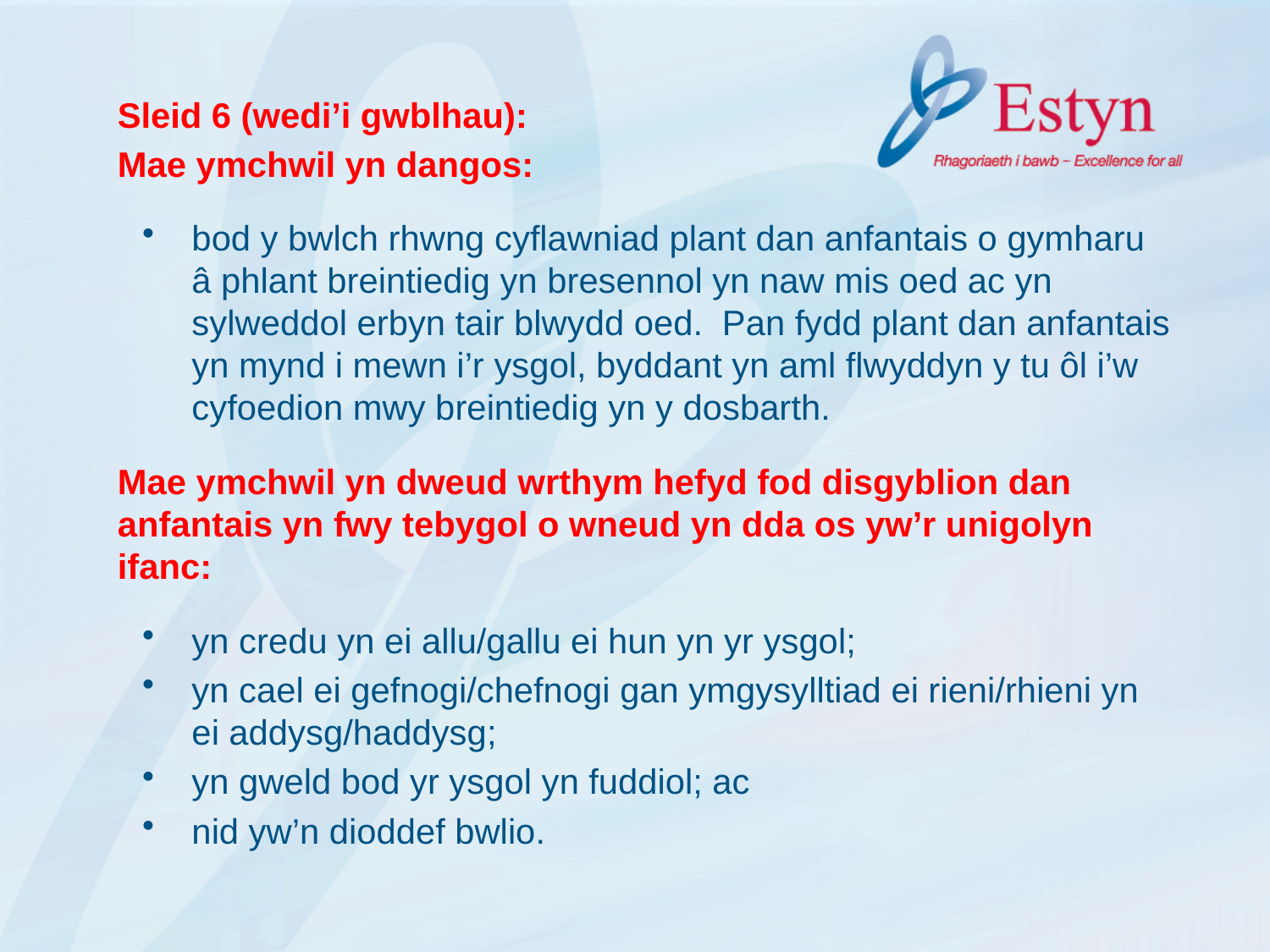

Sleid 6 (wedi’i gwblhau):
Mae ymchwil yn dangos:

bod y bwlch rhwng cyflawniad plant dan anfantais o gymharu â phlant breintiedig yn bresennol yn naw mis oed ac yn sylweddol erbyn tair blwydd oed.  Pan fydd plant dan anfantais yn mynd i mewn i’r ysgol, byddant yn aml flwyddyn y tu ôl i’w cyfoedion mwy breintiedig yn y dosbarth.

Mae ymchwil yn dweud wrthym hefyd fod disgyblion dan anfantais yn fwy tebygol o wneud yn dda os yw’r unigolyn ifanc:

yn credu yn ei allu/gallu ei hun yn yr ysgol;
yn cael ei gefnogi/chefnogi gan ymgysylltiad ei rieni/rhieni yn ei addysg/haddysg;
yn gweld bod yr ysgol yn fuddiol; ac
nid yw’n dioddef bwlio.